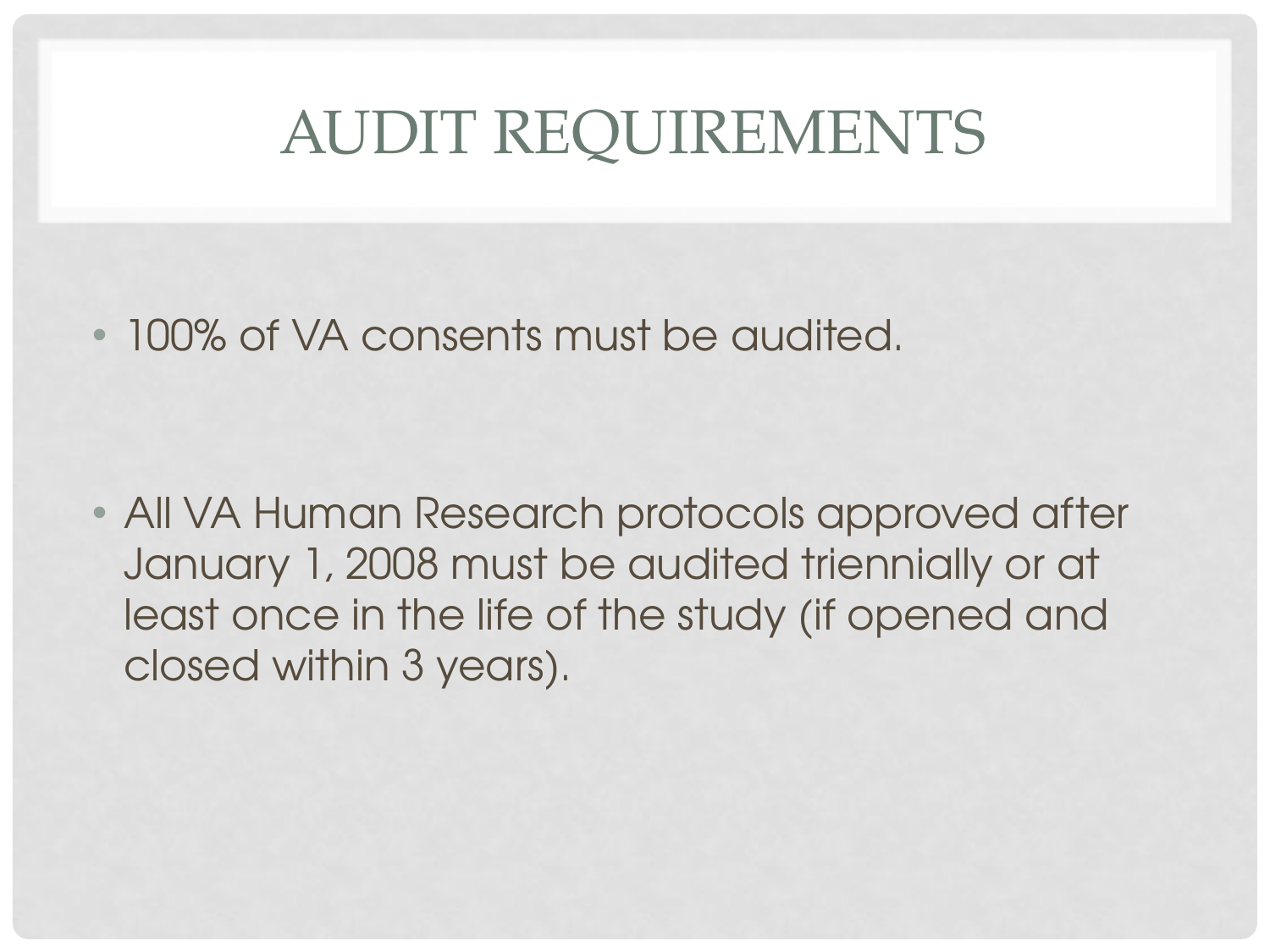

# Audit requirements

100% of VA consents must be audited.

All VA Human Research protocols approved after January 1, 2008 must be audited triennially or at least once in the life of the study (if opened and closed within 3 years).